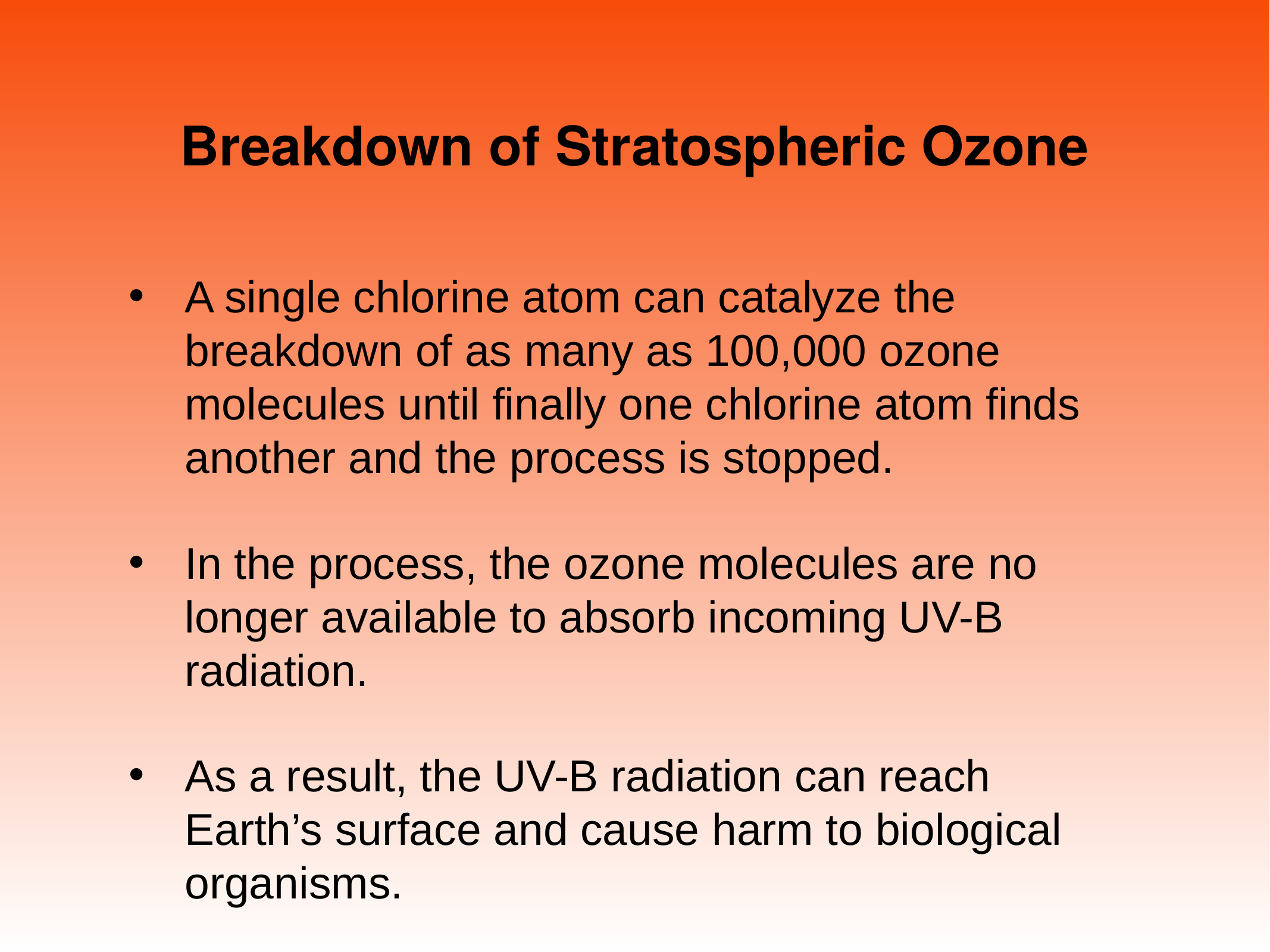

# Breakdown of Stratospheric Ozone
A single chlorine atom can catalyze the breakdown of as many as 100,000 ozone molecules until finally one chlorine atom finds another and the process is stopped.
In the process, the ozone molecules are no longer available to absorb incoming UV-B radiation.
As a result, the UV-B radiation can reach Earth’s surface and cause harm to biological organisms.